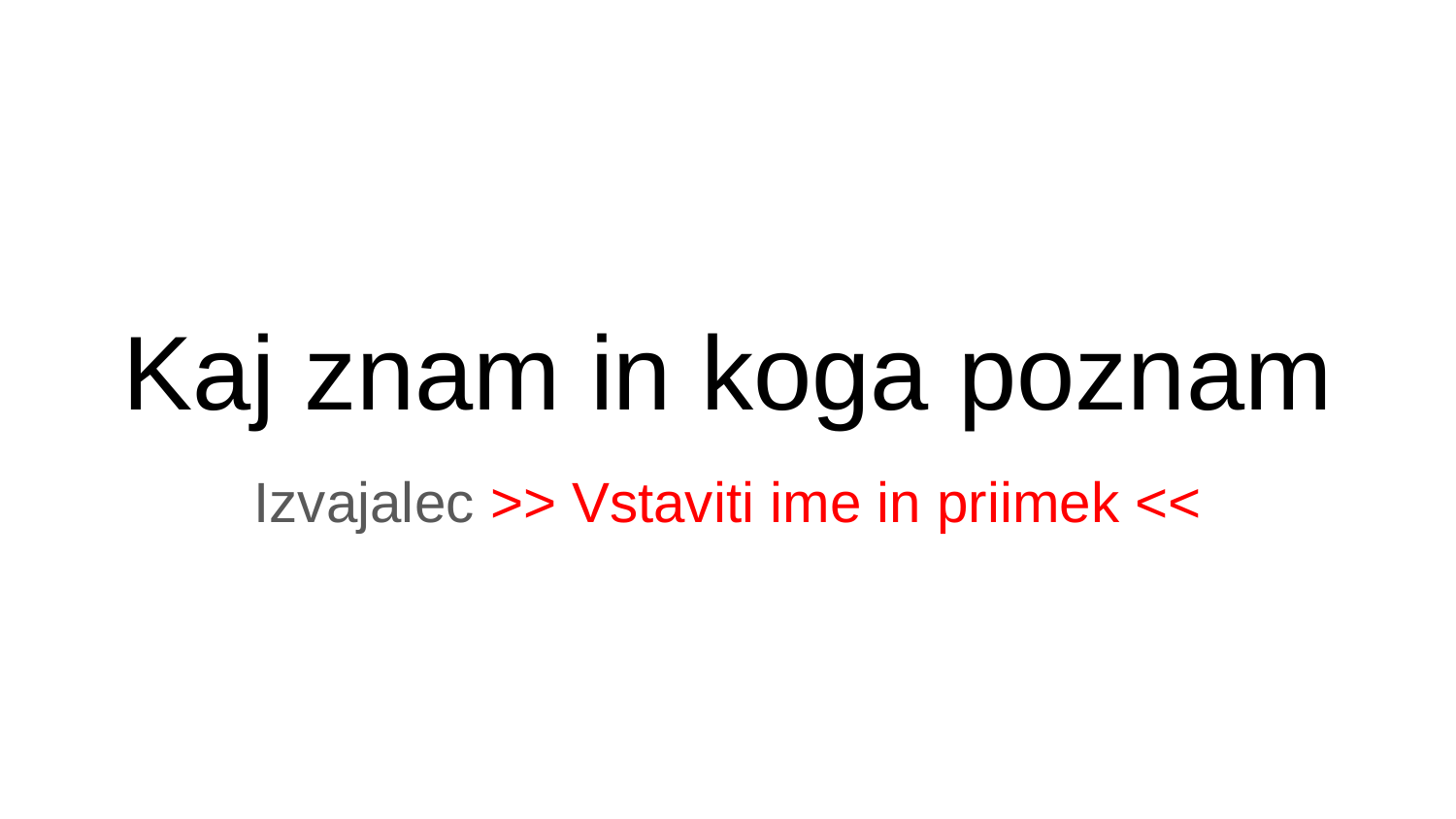

# Kaj znam in koga poznam
Izvajalec >> Vstaviti ime in priimek <<